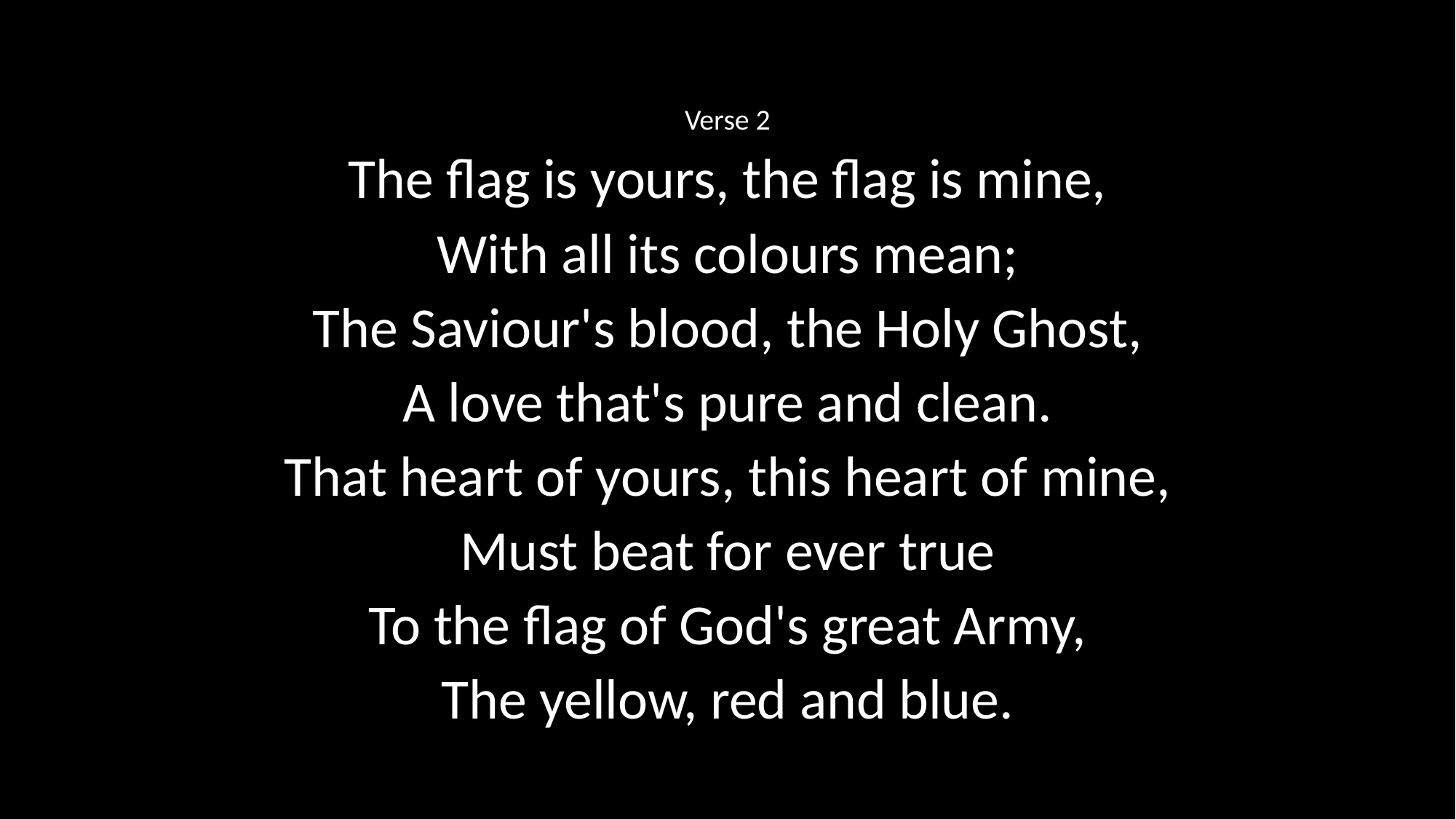

Verse 2
The flag is yours, the flag is mine,
With all its colours mean;
The Saviour's blood, the Holy Ghost,
A love that's pure and clean.
That heart of yours, this heart of mine,
Must beat for ever true
To the flag of God's great Army,
The yellow, red and blue.